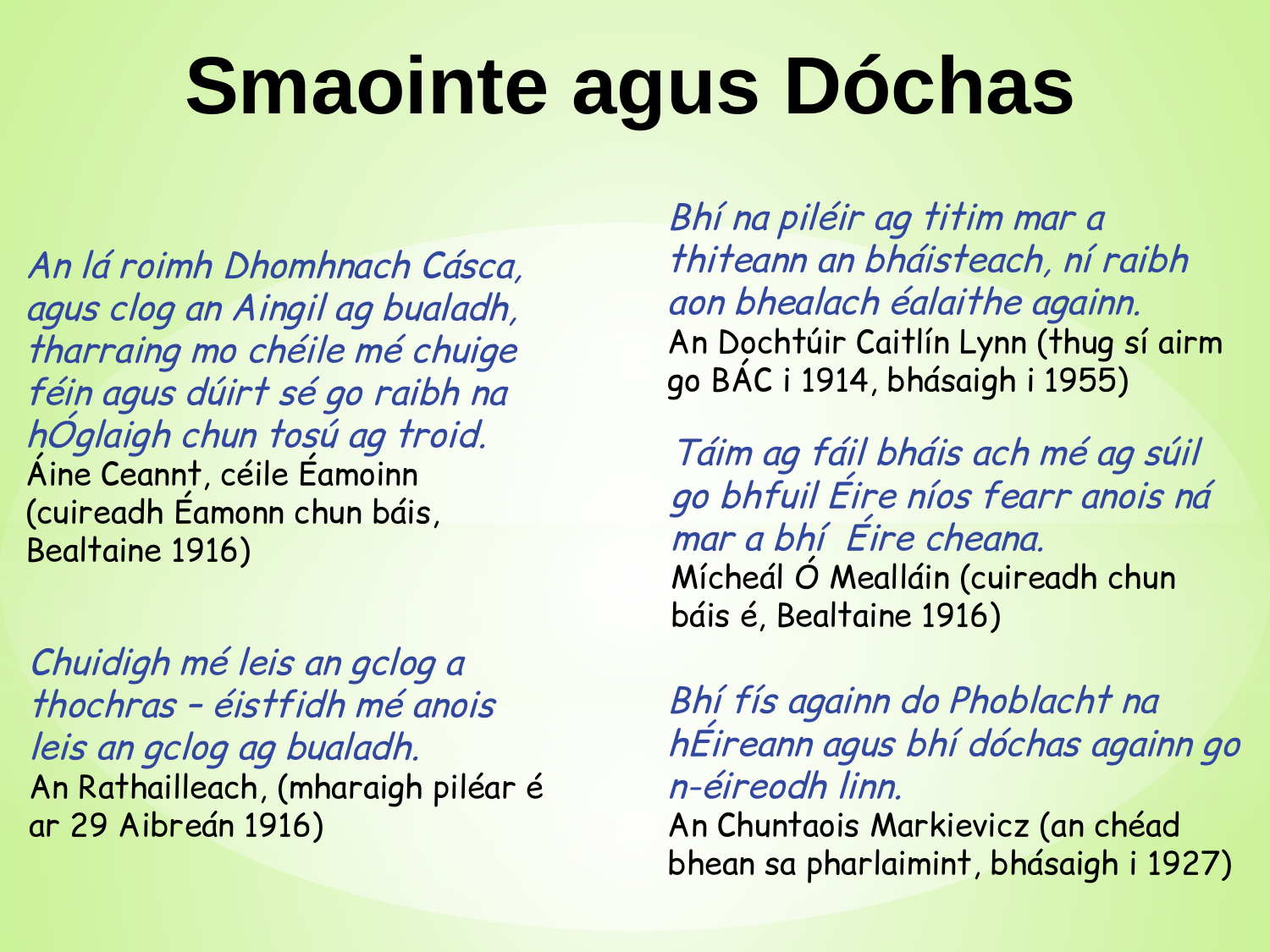

Smaointe agus Dóchas
Bhí na piléir ag titim mar a thiteann an bháisteach, ní raibh aon bhealach éalaithe againn.
An Dochtúir Caitlín Lynn (thug sí airm go BÁC i 1914, bhásaigh i 1955)
An lá roimh Dhomhnach Cásca, agus clog an Aingil ag bualadh, tharraing mo chéile mé chuige féin agus dúirt sé go raibh na hÓglaigh chun tosú ag troid.
Áine Ceannt, céile Éamoinn
(cuireadh Éamonn chun báis, Bealtaine 1916)
Táim ag fáil bháis ach mé ag súil go bhfuil Éire níos fearr anois ná mar a bhí  Éire cheana.
Mícheál Ó Mealláin (cuireadh chun báis é, Bealtaine 1916)
Chuidigh mé leis an gclog a thochras – éistfidh mé anois leis an gclog ag bualadh.
An Rathailleach, (mharaigh piléar é ar 29 Aibreán 1916)
Bhí fís againn do Phoblacht na hÉireann agus bhí dóchas againn go n-éireodh linn.
An Chuntaois Markievicz (an chéad bhean sa pharlaimint, bhásaigh i 1927)